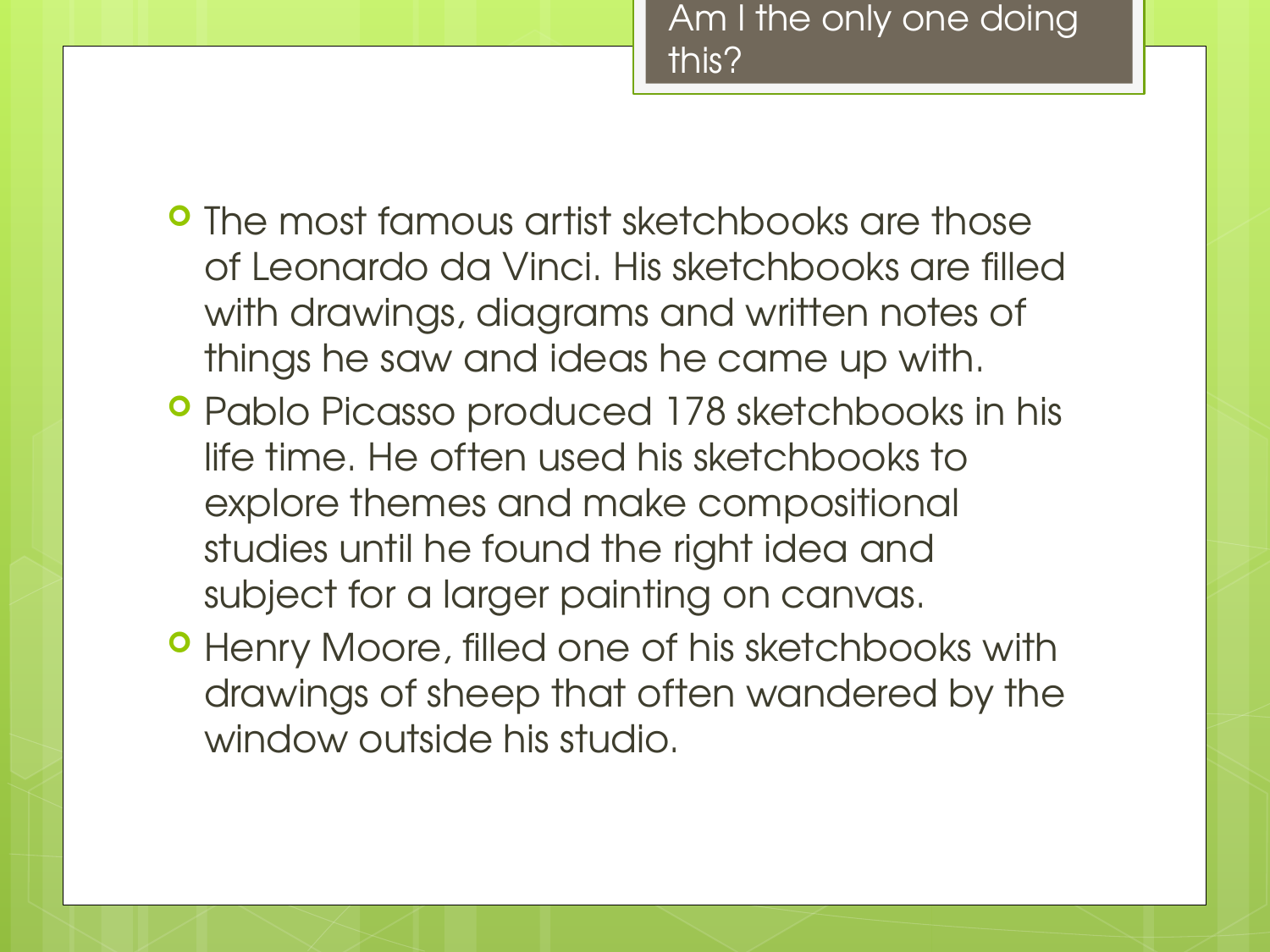

Am I the only one doing this?
The most famous artist sketchbooks are those of Leonardo da Vinci. His sketchbooks are filled with drawings, diagrams and written notes of things he saw and ideas he came up with.
Pablo Picasso produced 178 sketchbooks in his life time. He often used his sketchbooks to explore themes and make compositional studies until he found the right idea and subject for a larger painting on canvas.
Henry Moore, filled one of his sketchbooks with drawings of sheep that often wandered by the window outside his studio.